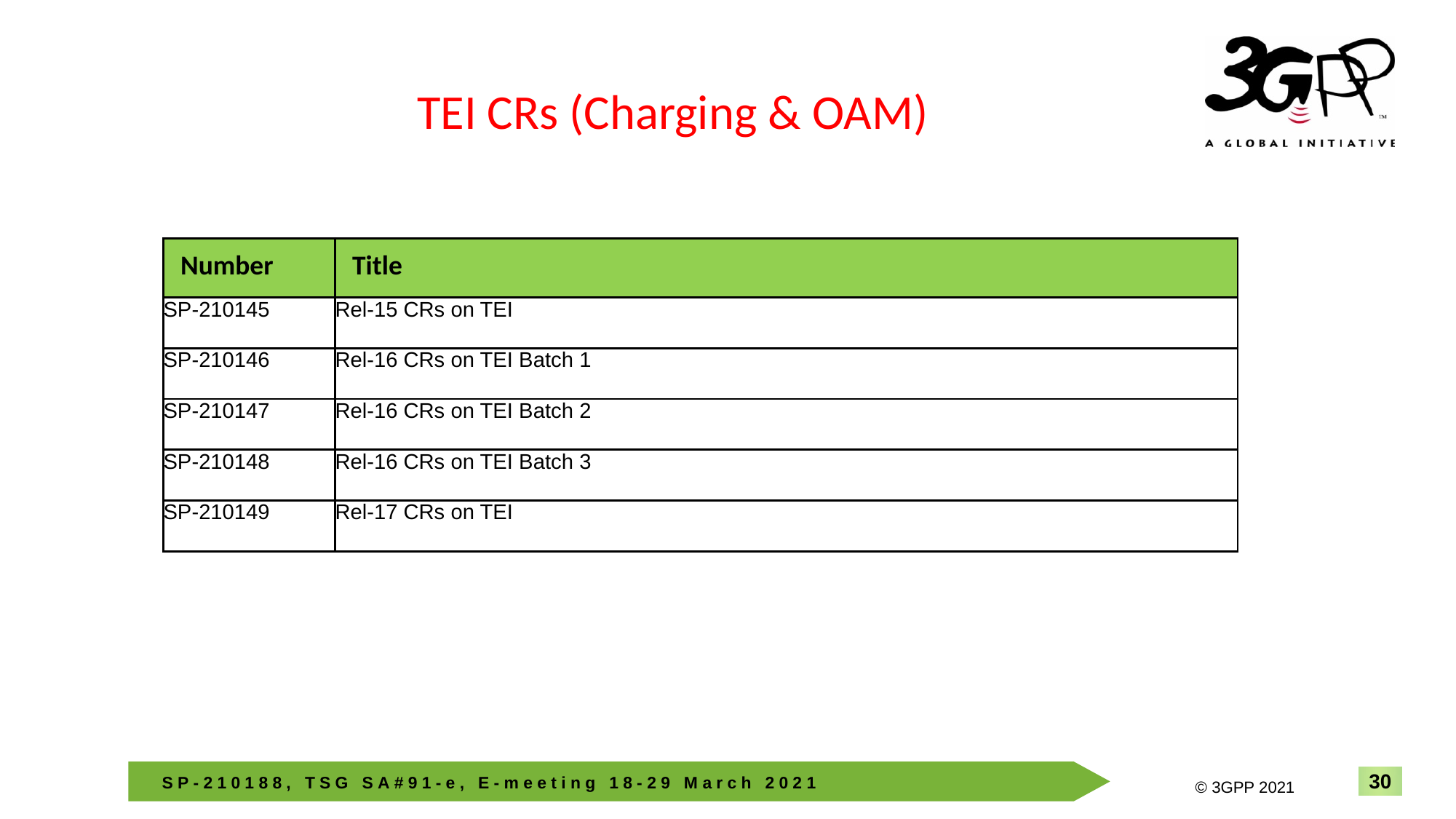

TEI CRs (Charging & OAM)

| Number | Title |
| --- | --- |
| SP-210145 | Rel-15 CRs on TEI |
| SP-210146 | Rel-16 CRs on TEI Batch 1 |
| SP-210147 | Rel-16 CRs on TEI Batch 2 |
| SP-210148 | Rel-16 CRs on TEI Batch 3 |
| SP-210149 | Rel-17 CRs on TEI |